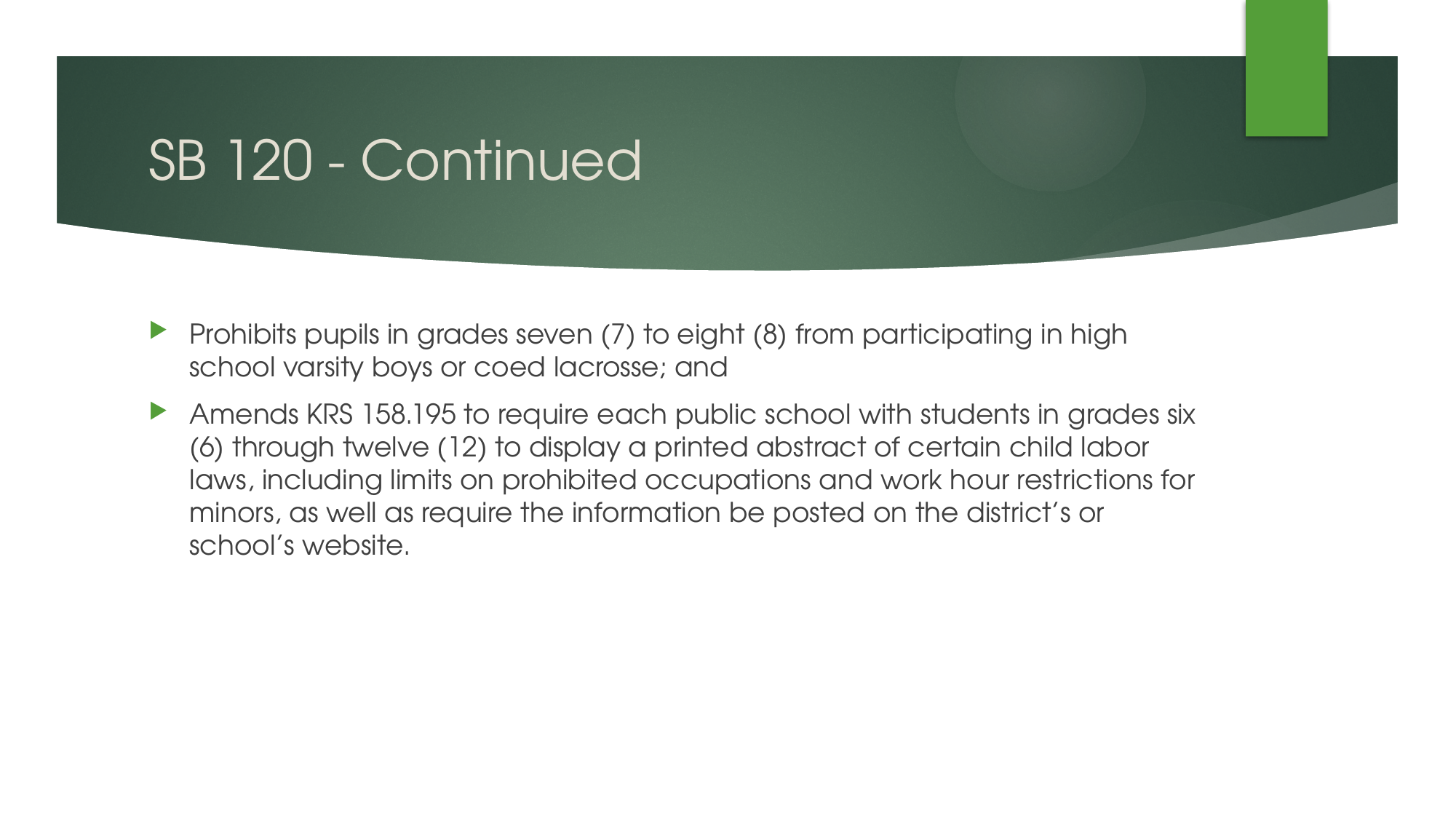

# SB 120 - Continued
Prohibits pupils in grades seven (7) to eight (8) from participating in high school varsity boys or coed lacrosse; and
Amends KRS 158.195 to require each public school with students in grades six (6) through twelve (12) to display a printed abstract of certain child labor laws, including limits on prohibited occupations and work hour restrictions for minors, as well as require the information be posted on the district’s or school’s website.